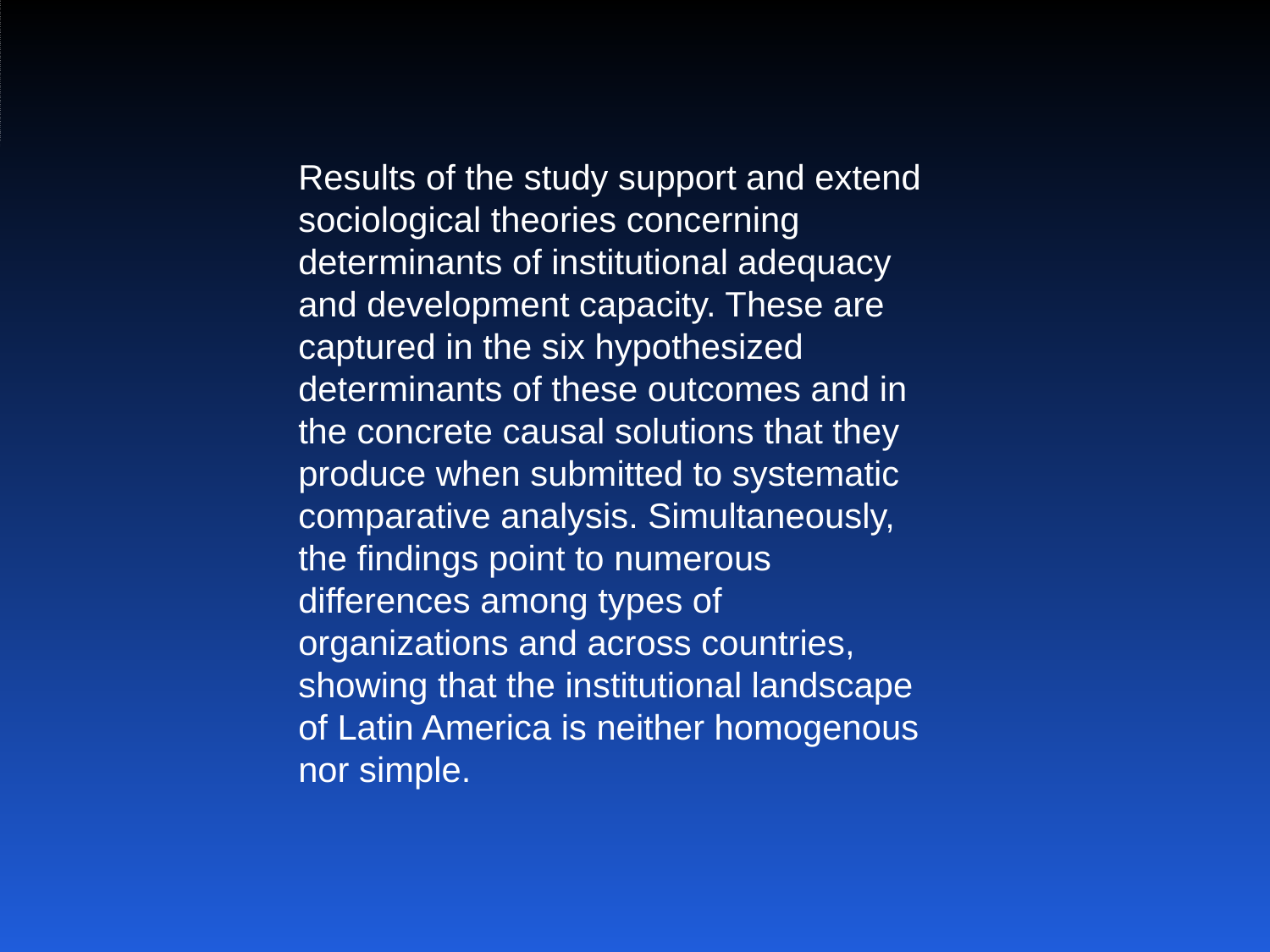

# Results of the study support and extend sociological theories concerning dete...
Results of the study support and extend sociological theories concerning determinants of institutional adequacy and development capacity. These are captured in the six hypothesized determinants of these outcomes and in the concrete causal solutions that they produce when submitted to systematic comparative analysis. Simultaneously, the findings point to numerous differences among types of organizations and across countries, showing that the institutional landscape of Latin America is neither homogenous nor simple.